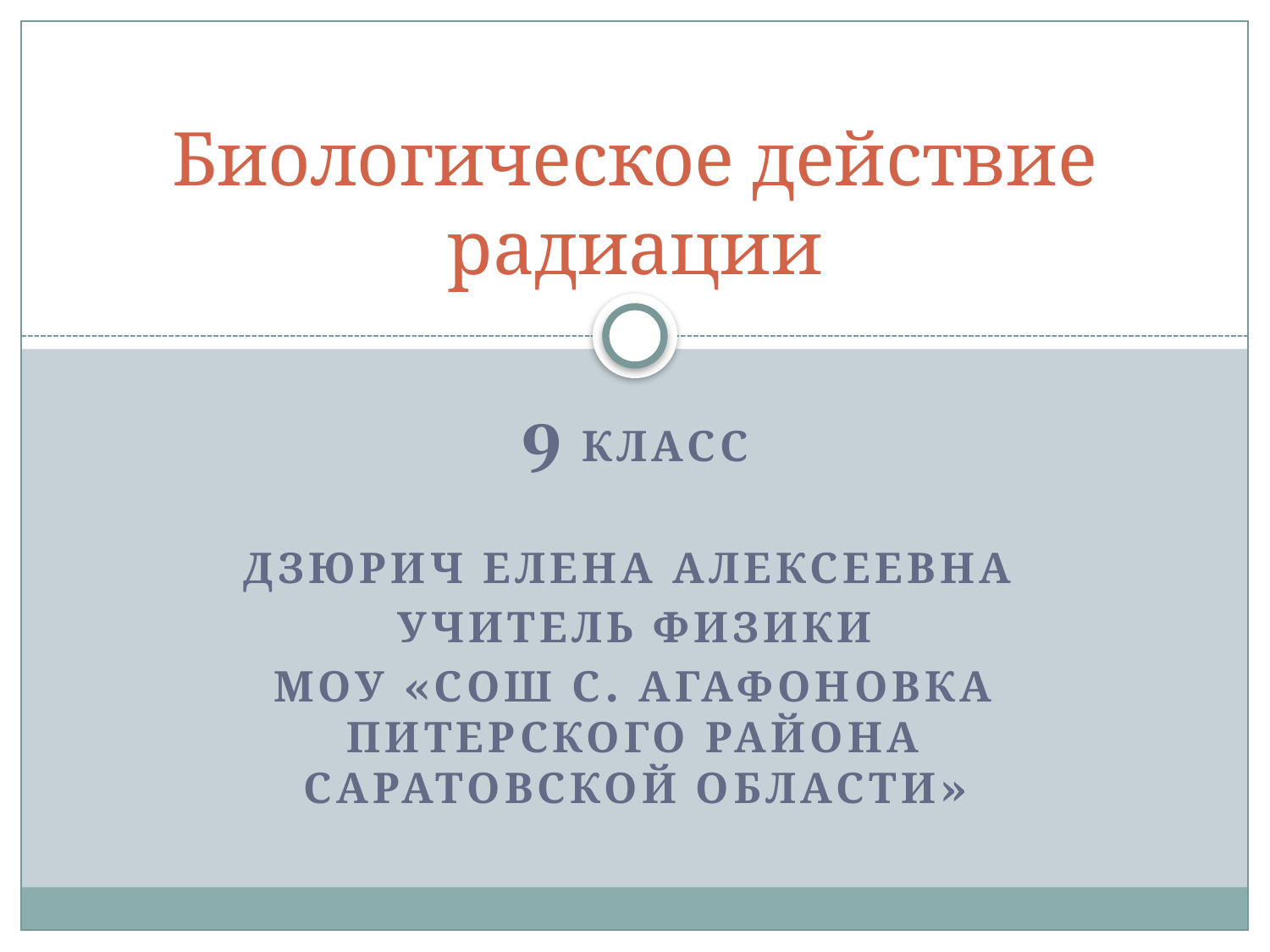

# Биологическое действие радиации
9 класс

Дзюрич Елена Алексеевна
учитель физики
МОУ «СОШ с. Агафоновка Питерского района Саратовской области»